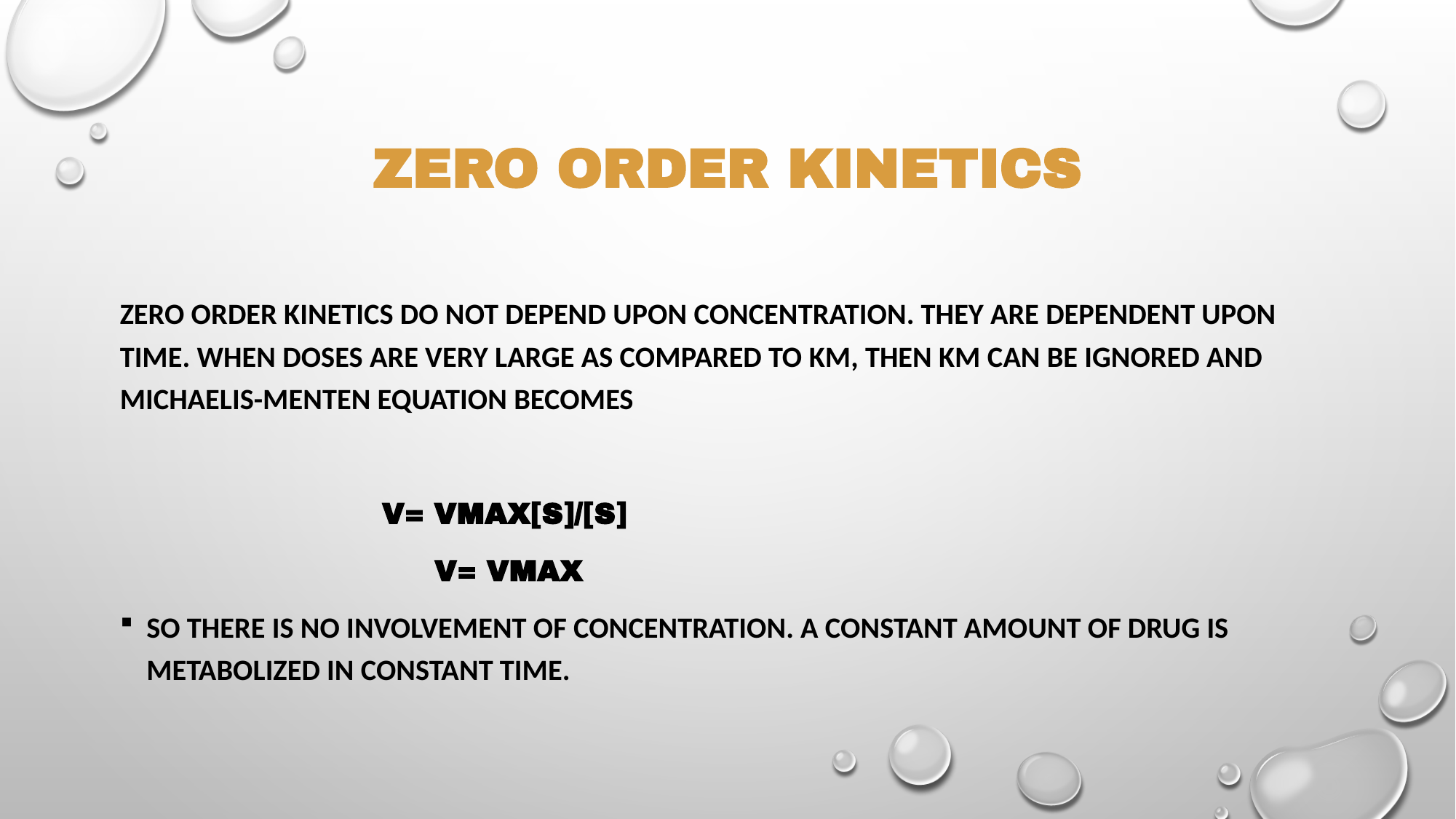

# Zero order kinetics
Zero order kinetics do not depend upon concentration. They are dependent upon time. When doses are very large as compared to Km, then Km can be ignored and Michaelis-Menten equation becomes

                                v= Vmax[S]/[S]
                                v= Vmax
So there is no involvement of concentration. A constant amount of drug is metabolized in constant time.